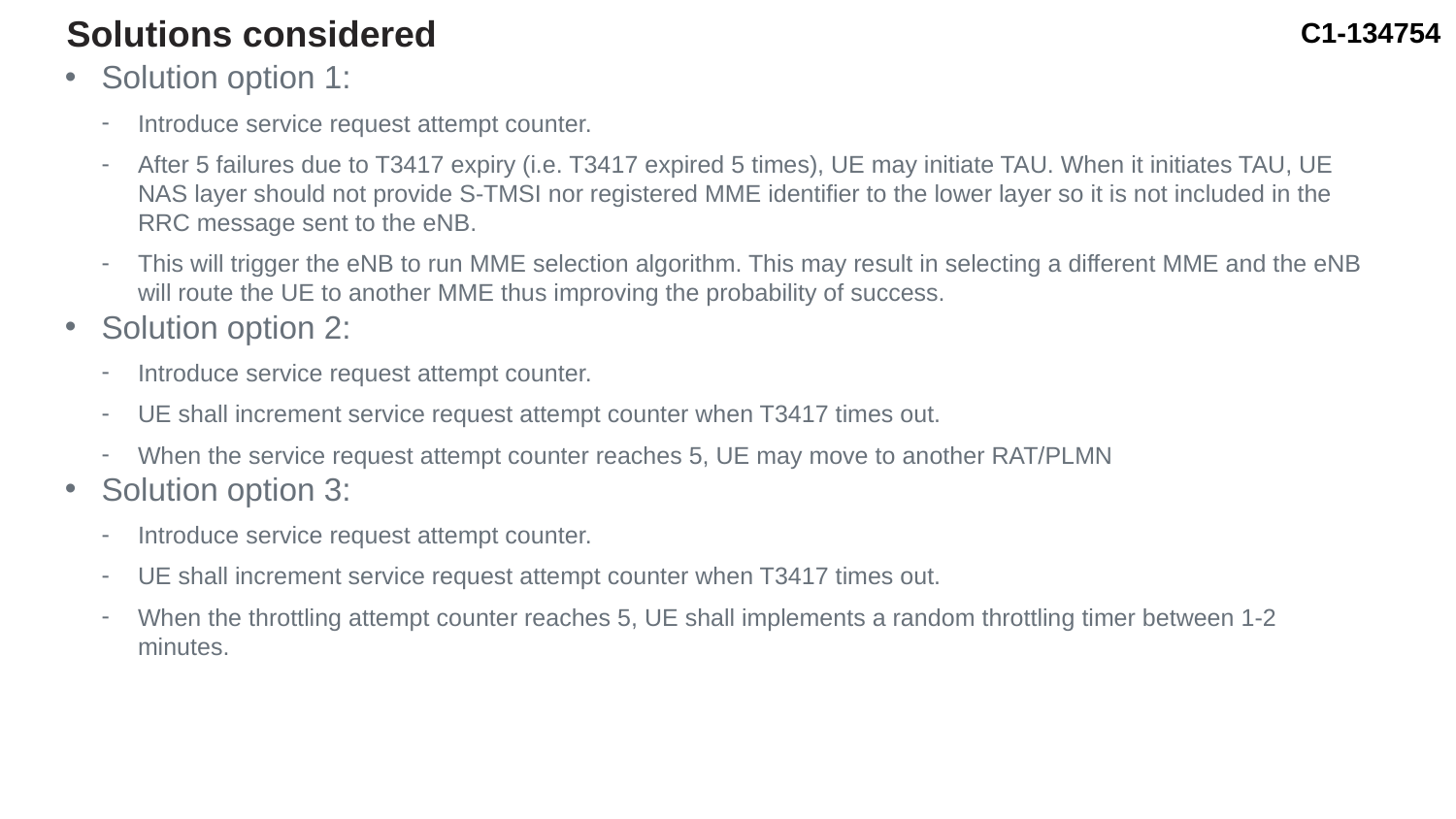

# Solutions considered
Solution option 1:
Introduce service request attempt counter.
After 5 failures due to T3417 expiry (i.e. T3417 expired 5 times), UE may initiate TAU. When it initiates TAU, UE NAS layer should not provide S-TMSI nor registered MME identifier to the lower layer so it is not included in the RRC message sent to the eNB.
This will trigger the eNB to run MME selection algorithm. This may result in selecting a different MME and the eNB will route the UE to another MME thus improving the probability of success.
Solution option 2:
Introduce service request attempt counter.
UE shall increment service request attempt counter when T3417 times out.
When the service request attempt counter reaches 5, UE may move to another RAT/PLMN
Solution option 3:
Introduce service request attempt counter.
UE shall increment service request attempt counter when T3417 times out.
When the throttling attempt counter reaches 5, UE shall implements a random throttling timer between 1-2 minutes.